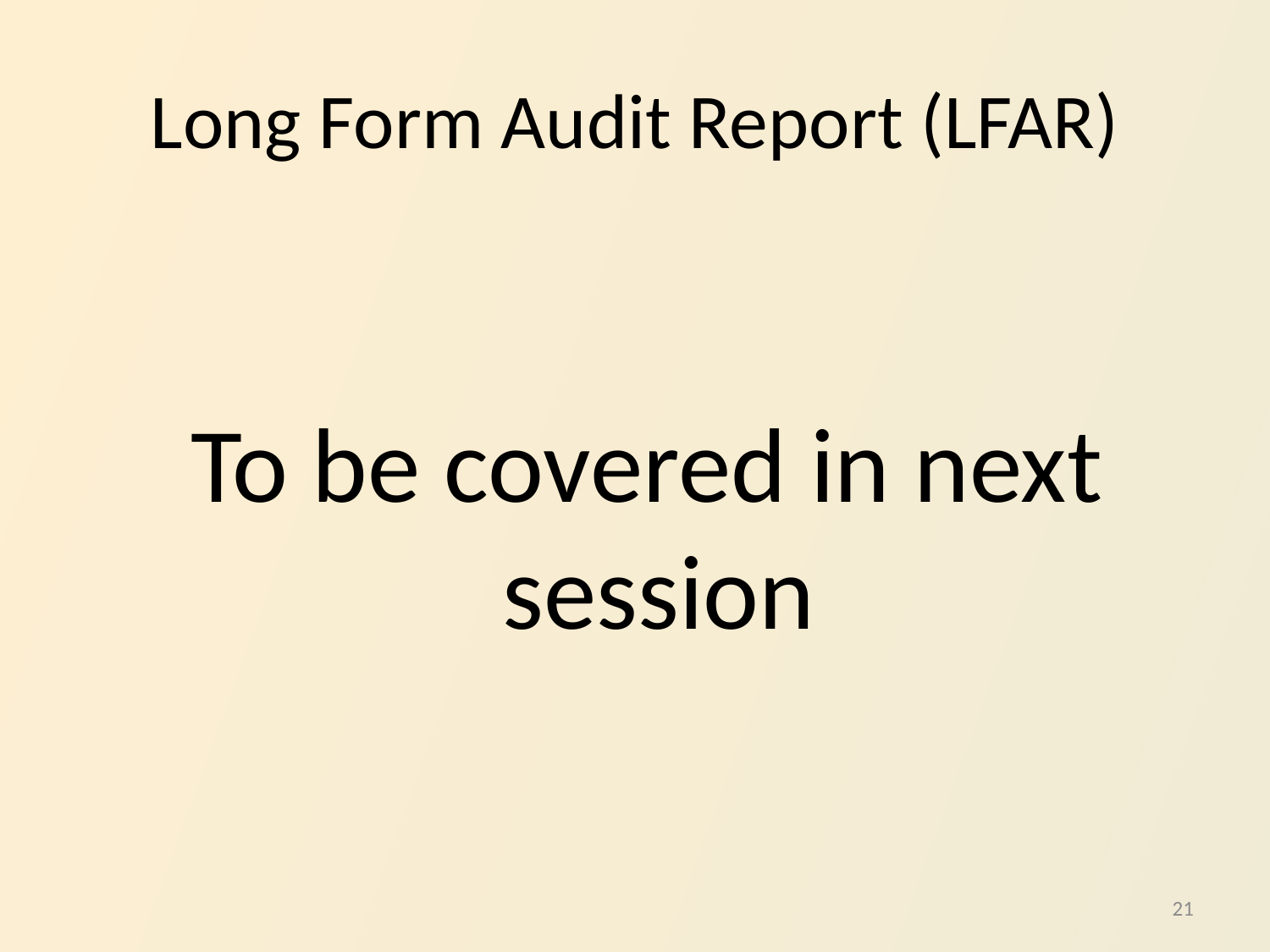

# Long Form Audit Report (LFAR)

	To be covered in next  session
21